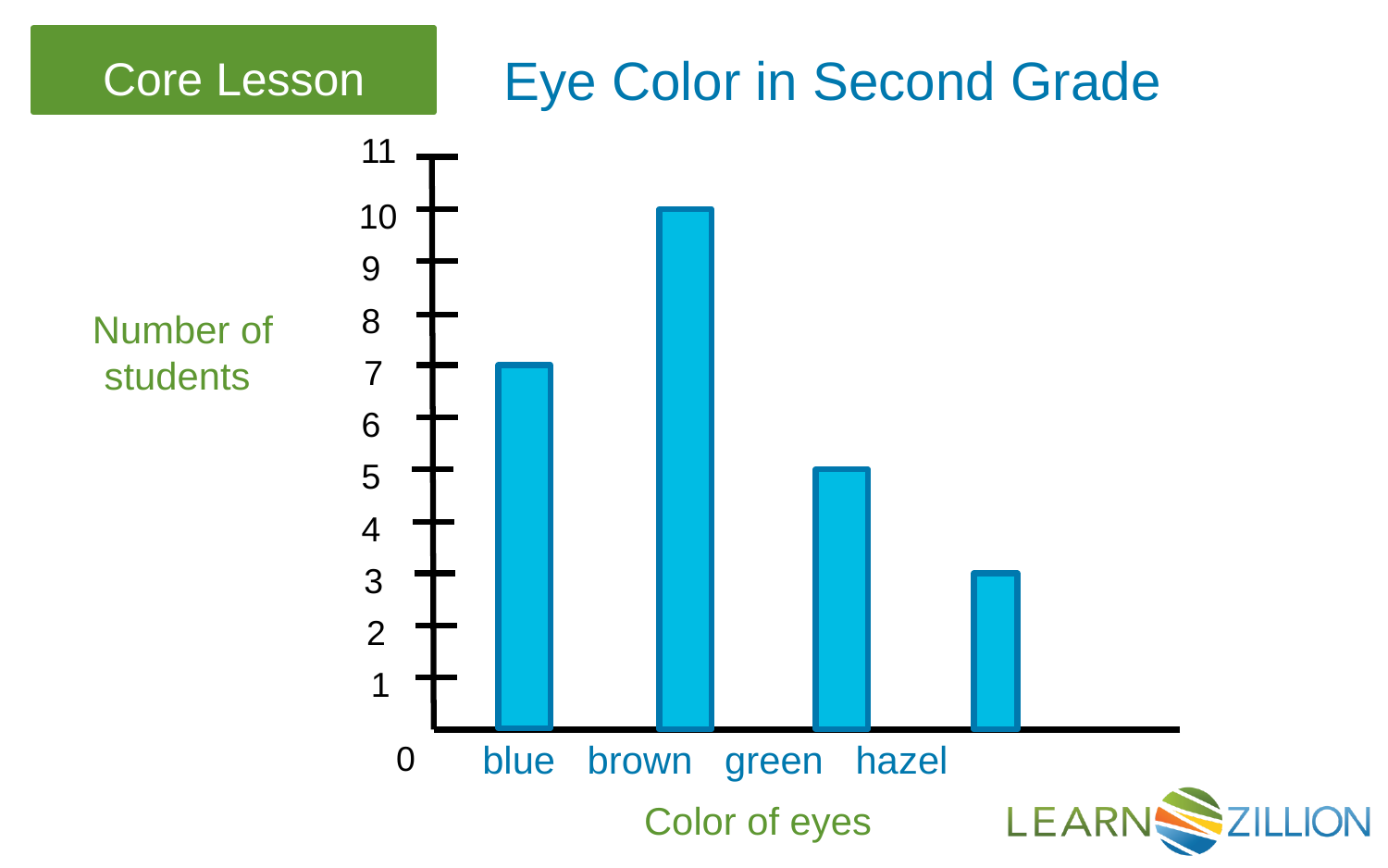

Eye Color in Second Grade
11
10

9
8
Number of students
7

6
5

4
3

2
1
blue   brown   green   hazel
0
Color of eyes